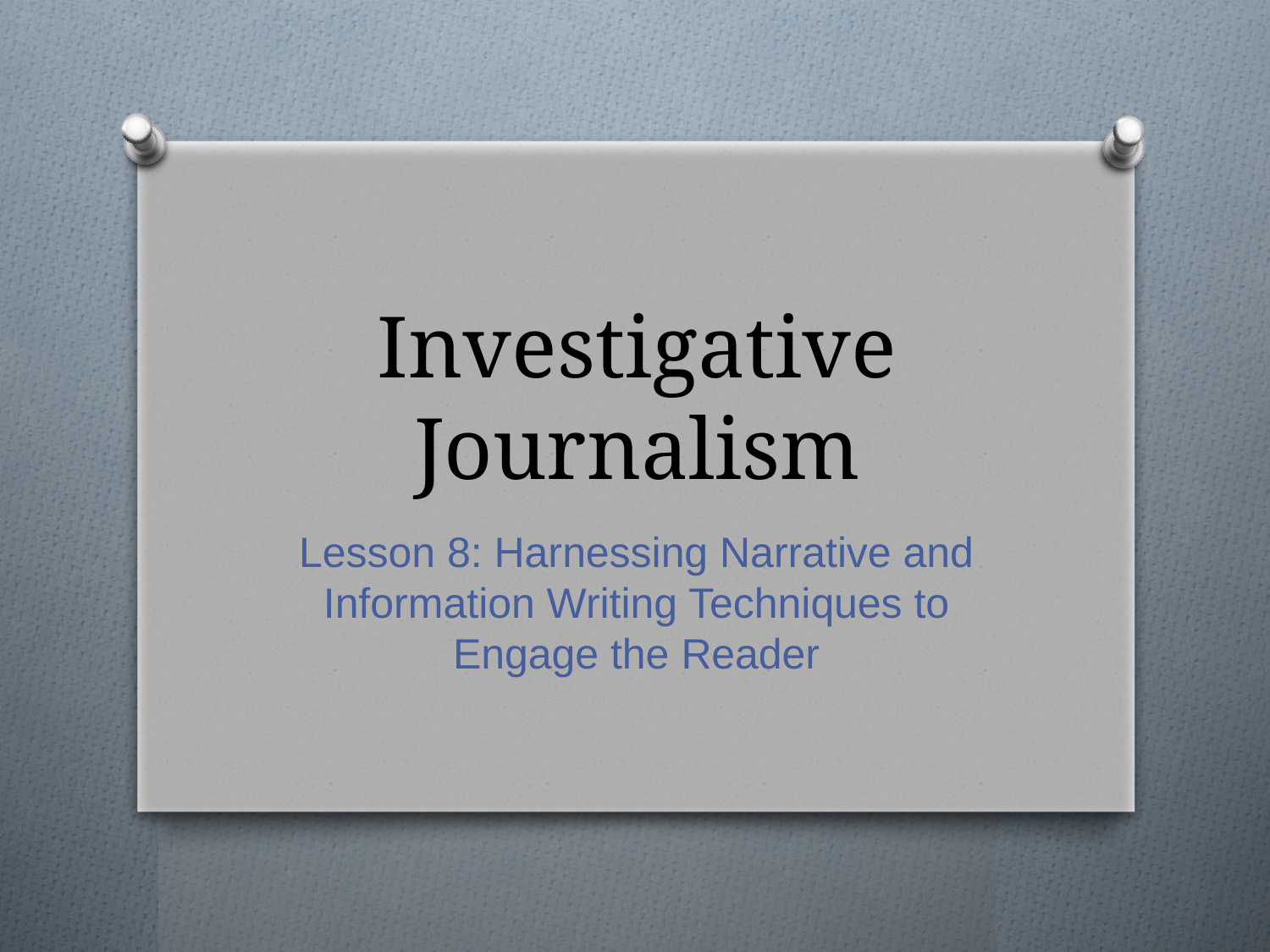

# Investigative Journalism
Lesson 8: Harnessing Narrative and Information Writing Techniques to Engage the Reader